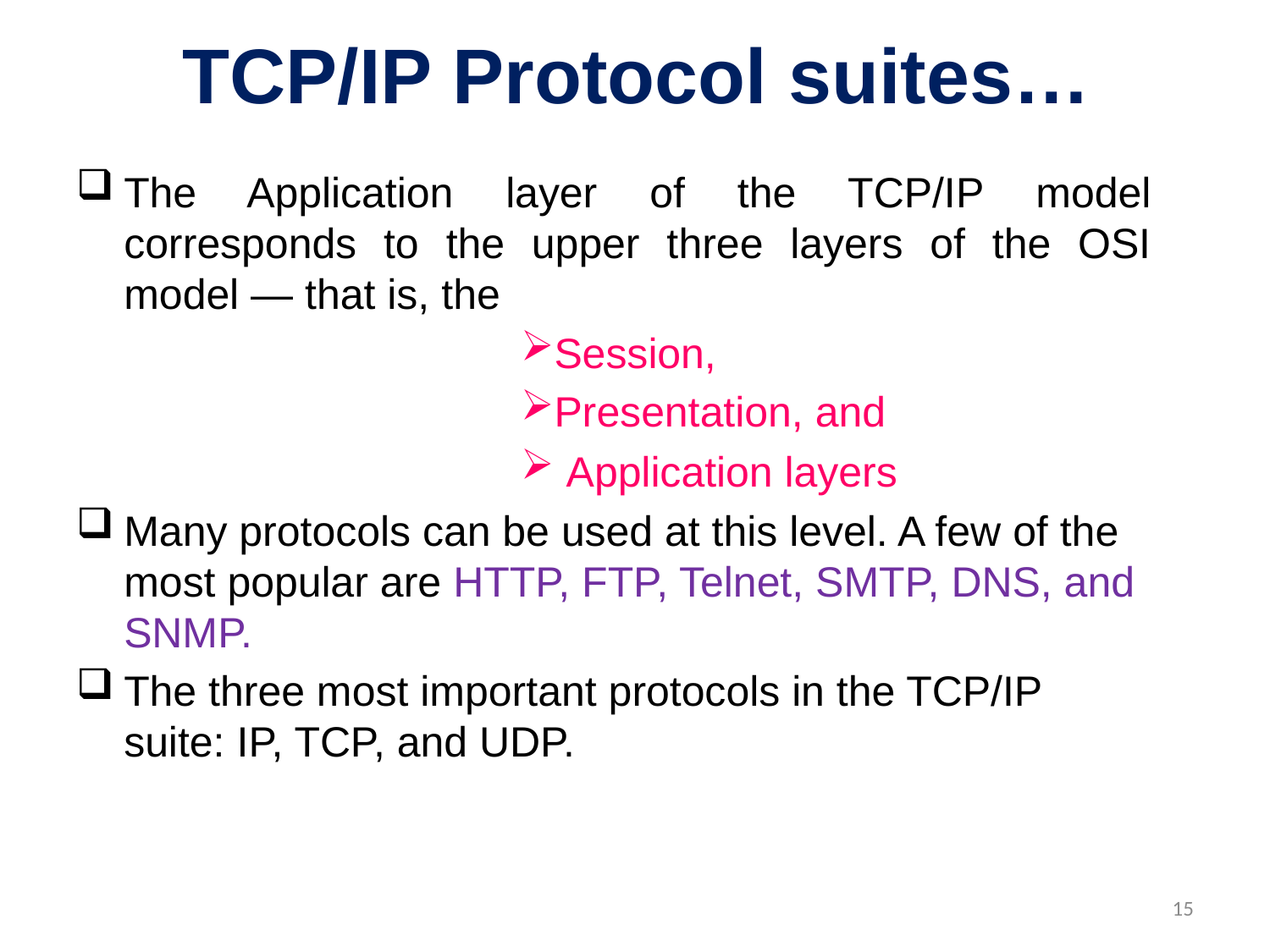

# TCP/IP Protocol suites…
The Application layer of the TCP/IP model corresponds to the upper three layers of the OSI model — that is, the
Session,
Presentation, and
 Application layers
Many protocols can be used at this level. A few of the most popular are HTTP, FTP, Telnet, SMTP, DNS, and SNMP.
The three most important protocols in the TCP/IP suite: IP, TCP, and UDP.
15